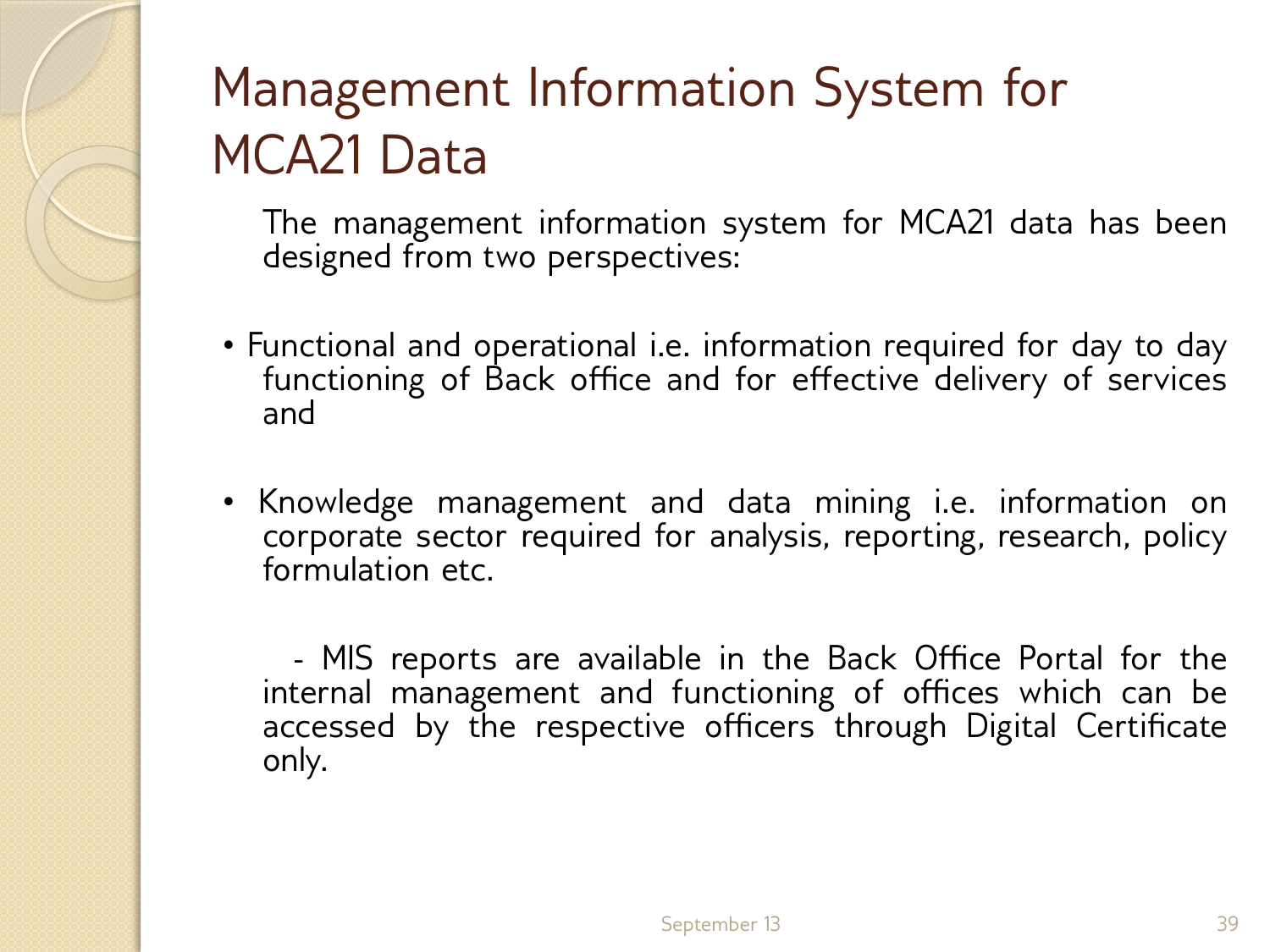

# Management Information System for  MCA21 Data
	The management information system for MCA21 data has been designed from two perspectives:

• Functional and operational i.e. information required for day to day functioning of Back office and for effective delivery of services and

• Knowledge management and data mining i.e. information on corporate sector required for analysis, reporting, research, policy formulation etc.

    - MIS reports are available in the Back Office Portal for the internal management and functioning of offices which can be accessed by the respective officers through Digital Certificate only.
September 13
39